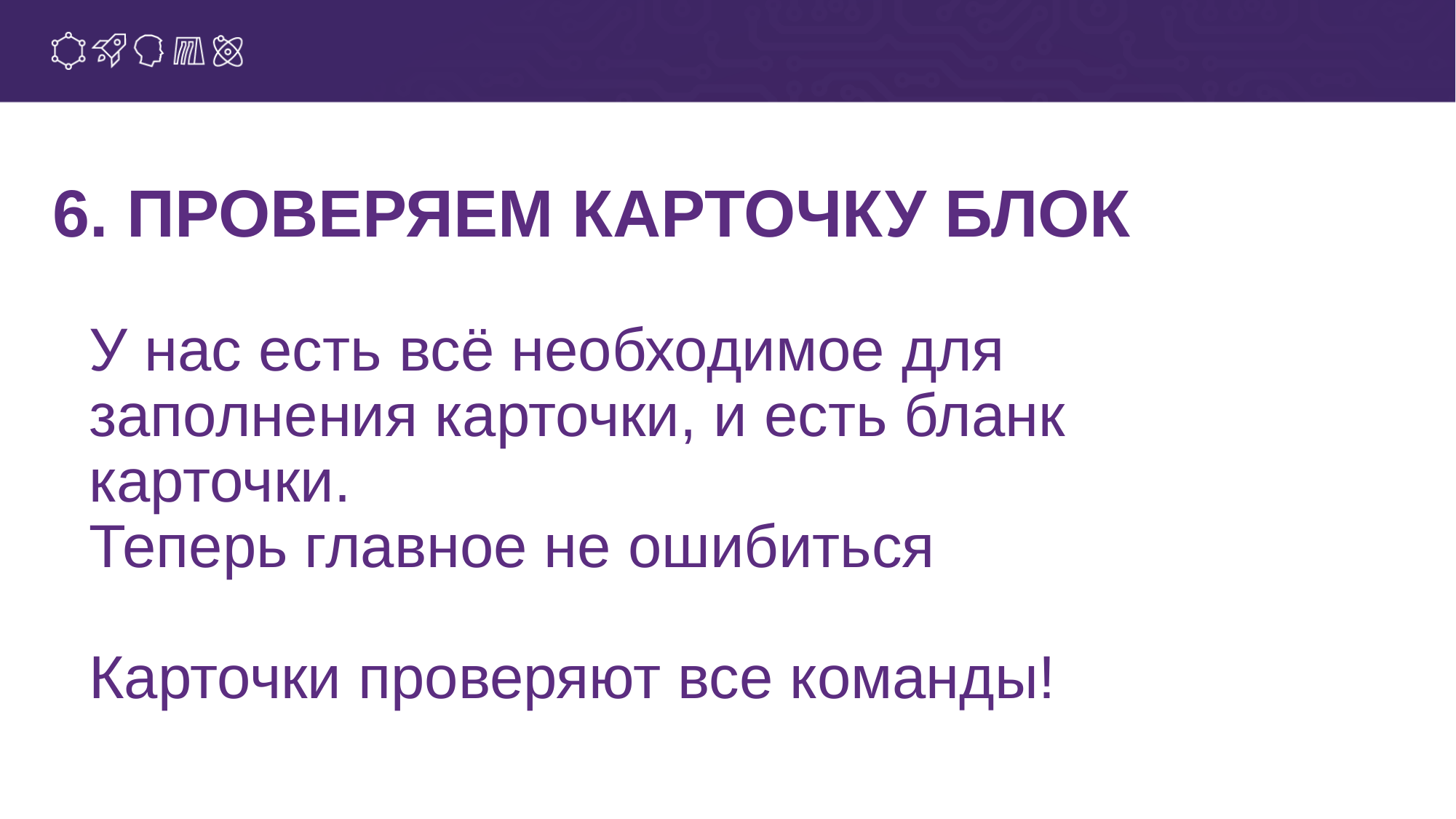

# 6. ПРОВЕРЯЕМ КАРТОЧКУ БЛОК
У нас есть всё необходимое для заполнения карточки, и есть бланк карточки.
Теперь главное не ошибиться

Карточки проверяют все команды!